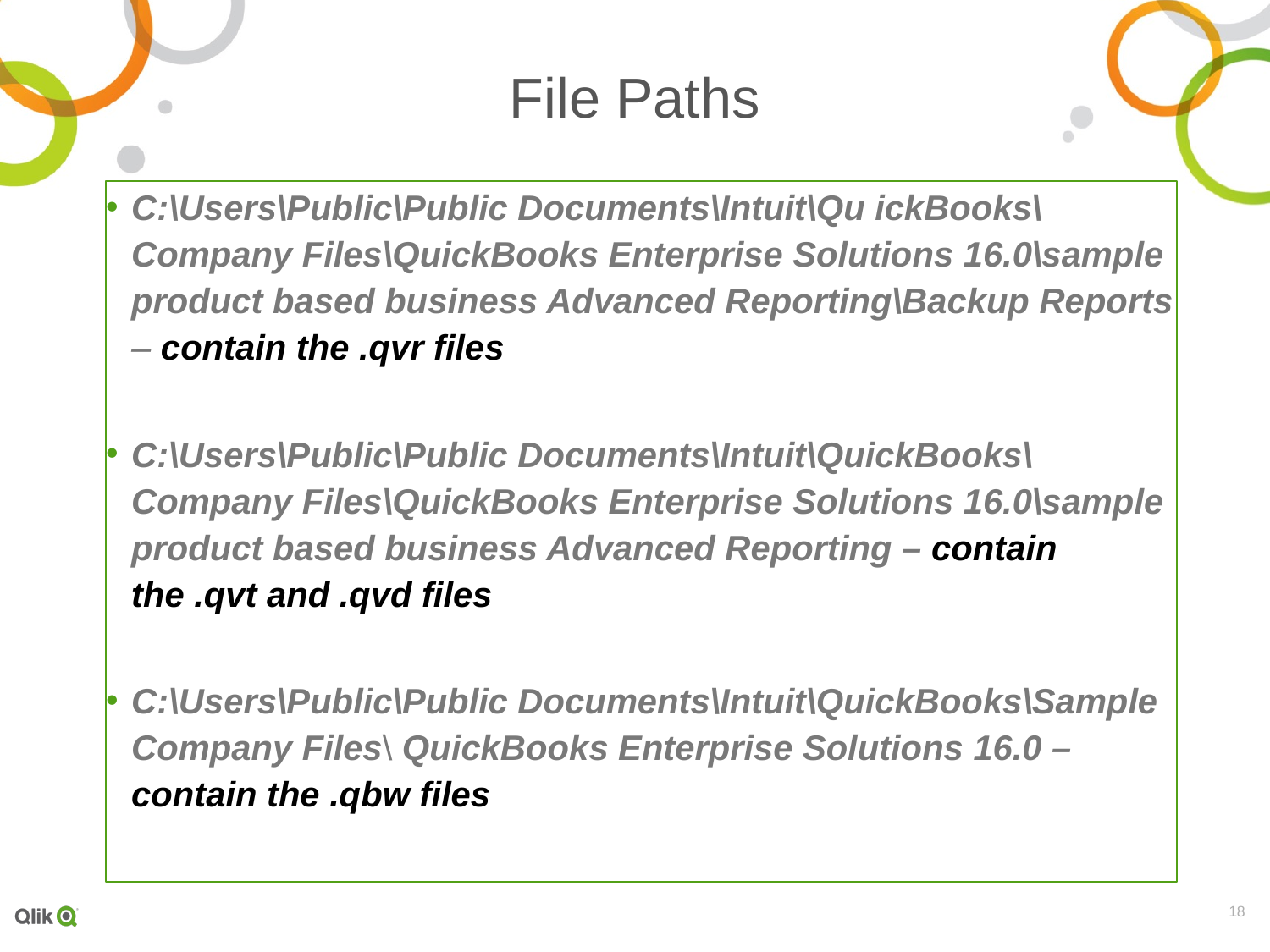

# File Paths
C:\Users\Public\Public Documents\Intuit\Qu ickBooks\Company Files\QuickBooks Enterprise Solutions 16.0\sample product based business Advanced Reporting\Backup Reports – contain the .qvr files

C:\Users\Public\Public Documents\Intuit\QuickBooks\Company Files\QuickBooks Enterprise Solutions 16.0\sample product based business Advanced Reporting – contain the .qvt and .qvd files

C:\Users\Public\Public Documents\Intuit\QuickBooks\Sample Company Files\ QuickBooks Enterprise Solutions 16.0 – contain the .qbw files